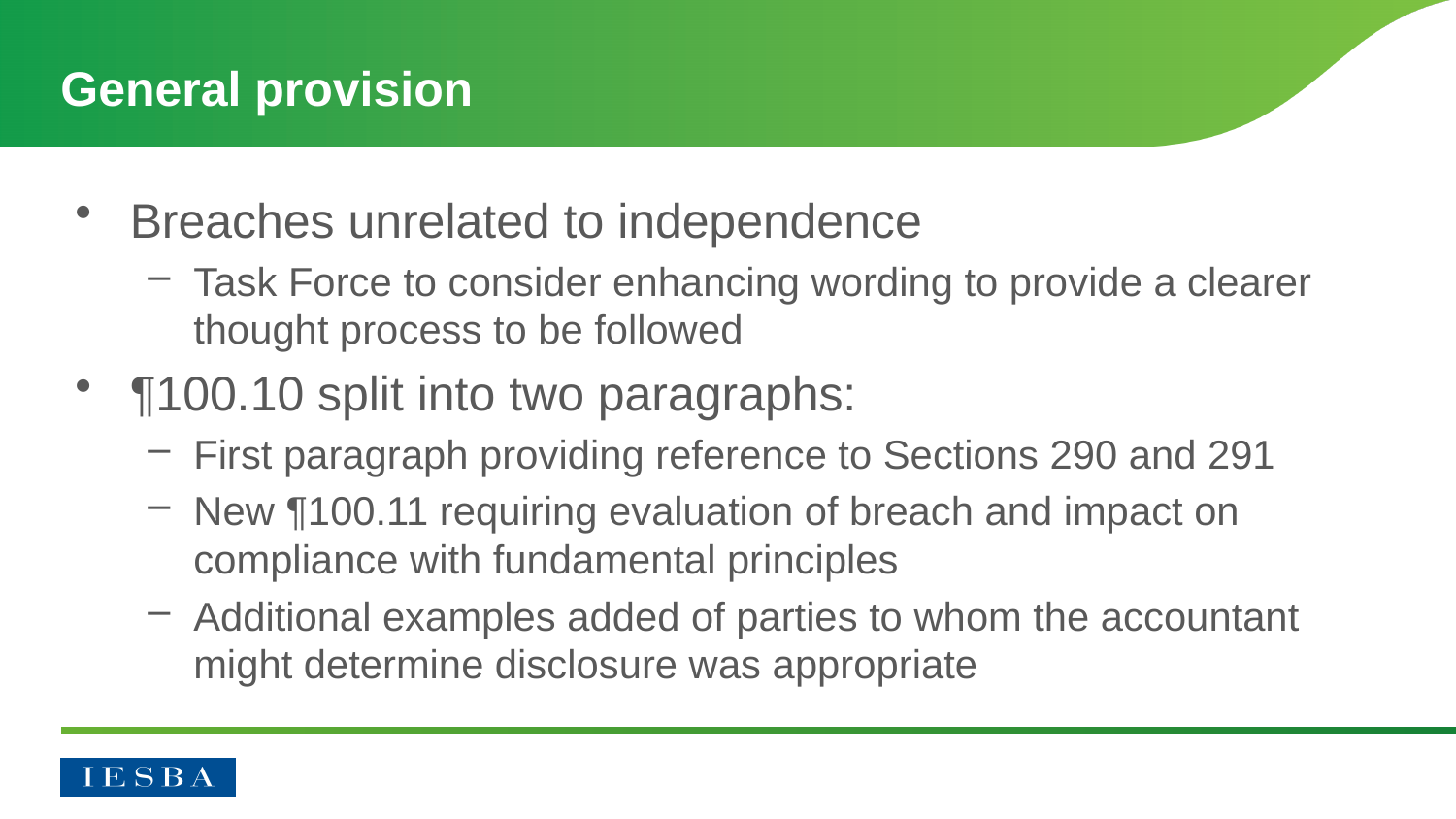

# General provision
Breaches unrelated to independence
Task Force to consider enhancing wording to provide a clearer thought process to be followed
¶100.10 split into two paragraphs:
First paragraph providing reference to Sections 290 and 291
New ¶100.11 requiring evaluation of breach and impact on compliance with fundamental principles
Additional examples added of parties to whom the accountant might determine disclosure was appropriate